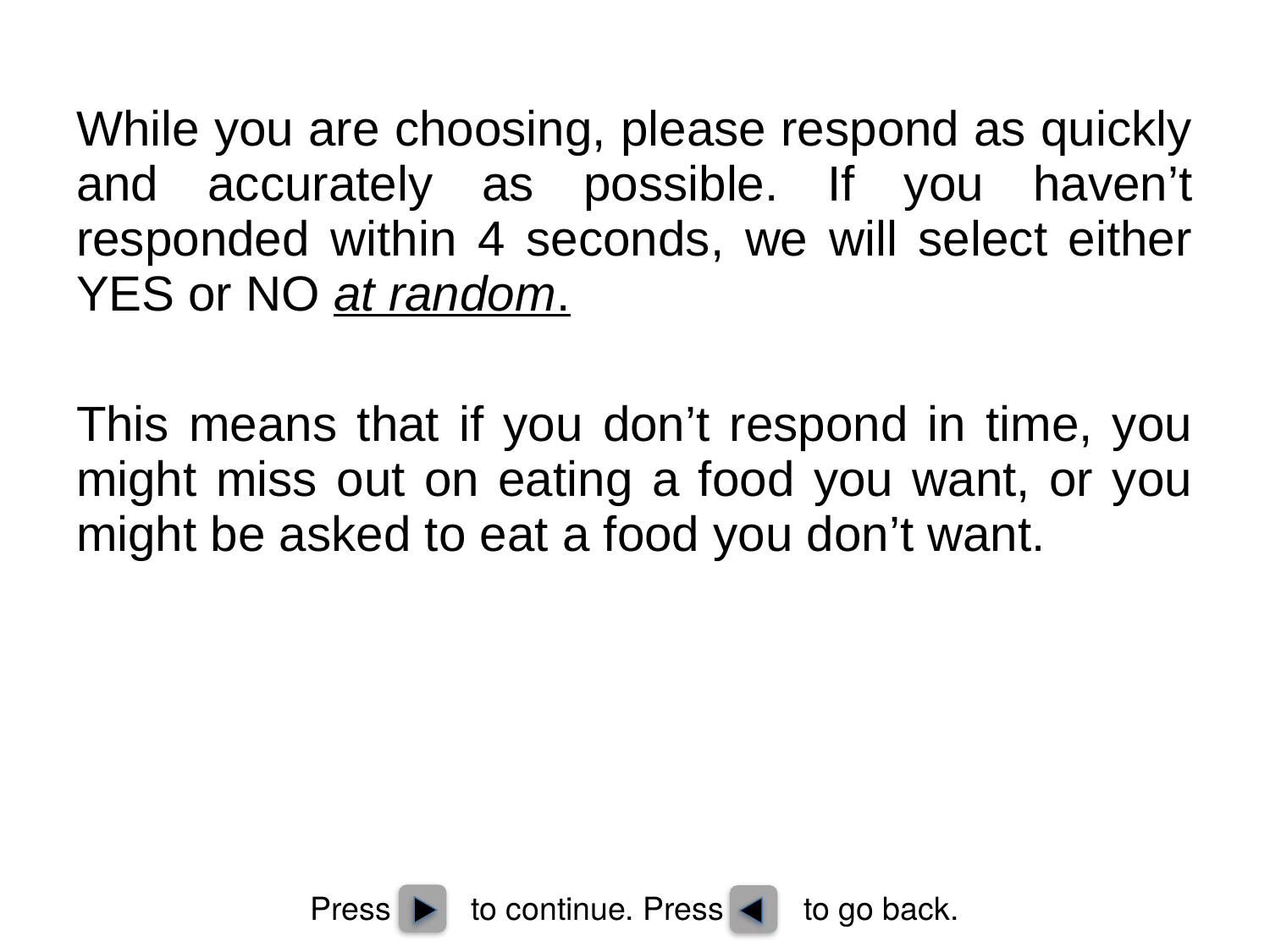

While you are choosing, please respond as quickly and accurately as possible. If you haven’t responded within 4 seconds, we will select either YES or NO at random.

This means that if you don’t respond in time, you might miss out on eating a food you want, or you might be asked to eat a food you don’t want.